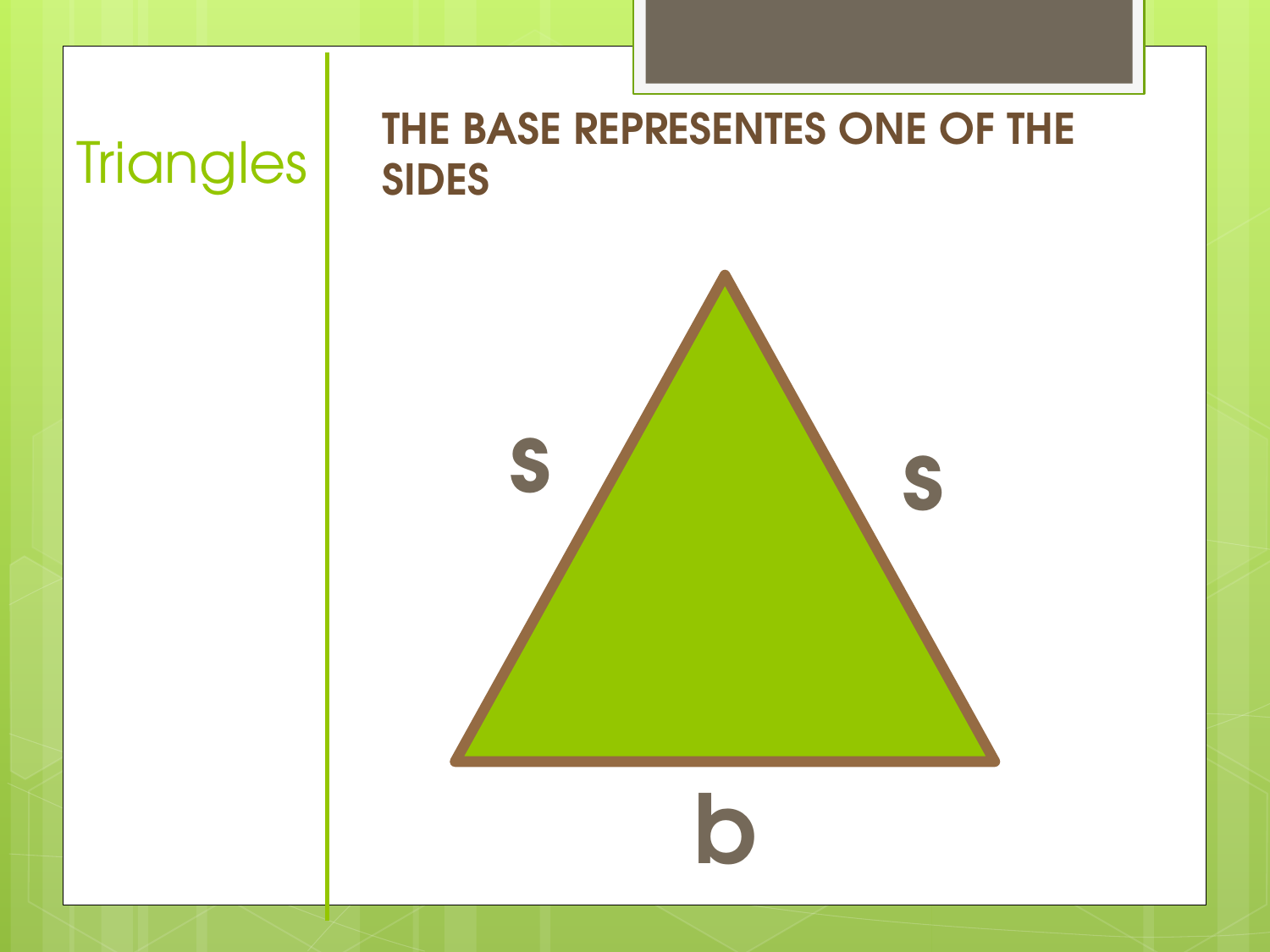

THE BASE REPRESENTES ONE OF THE SIDES

# Triangles

s
s
b